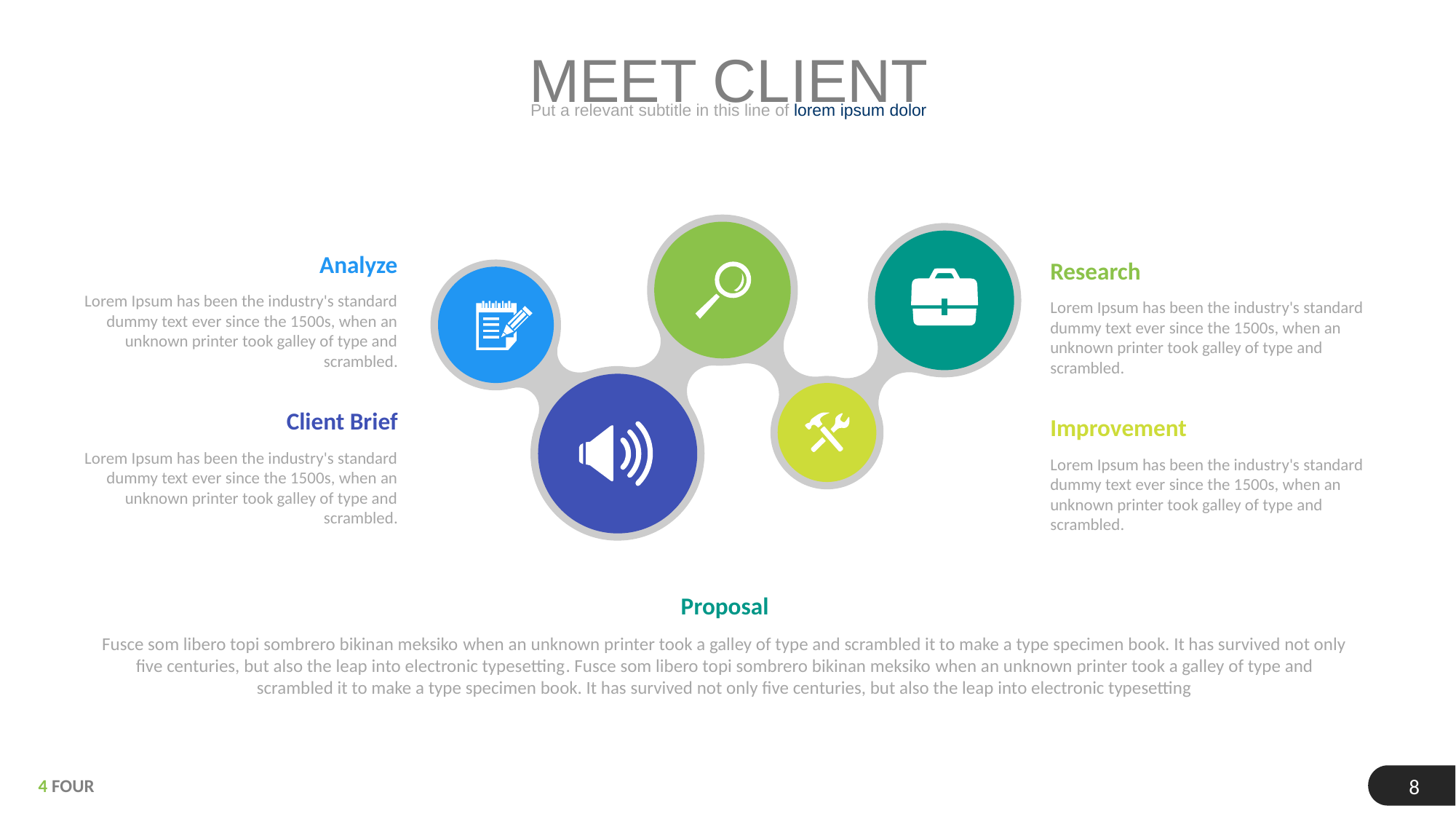

MEET CLIENT
Put a relevant subtitle in this line of lorem ipsum dolor

Analyze
Lorem Ipsum has been the industry's standard dummy text ever since the 1500s, when an unknown printer took galley of type and scrambled.
Research
Lorem Ipsum has been the industry's standard dummy text ever since the 1500s, when an unknown printer took galley of type and scrambled.

Client Brief
Lorem Ipsum has been the industry's standard dummy text ever since the 1500s, when an unknown printer took galley of type and scrambled.
Improvement
Lorem Ipsum has been the industry's standard dummy text ever since the 1500s, when an unknown printer took galley of type and scrambled.

Proposal
Fusce som libero topi sombrero bikinan meksiko when an unknown printer took a galley of type and scrambled it to make a type specimen book. It has survived not only five centuries, but also the leap into electronic typesetting. Fusce som libero topi sombrero bikinan meksiko when an unknown printer took a galley of type and scrambled it to make a type specimen book. It has survived not only five centuries, but also the leap into electronic typesetting

8